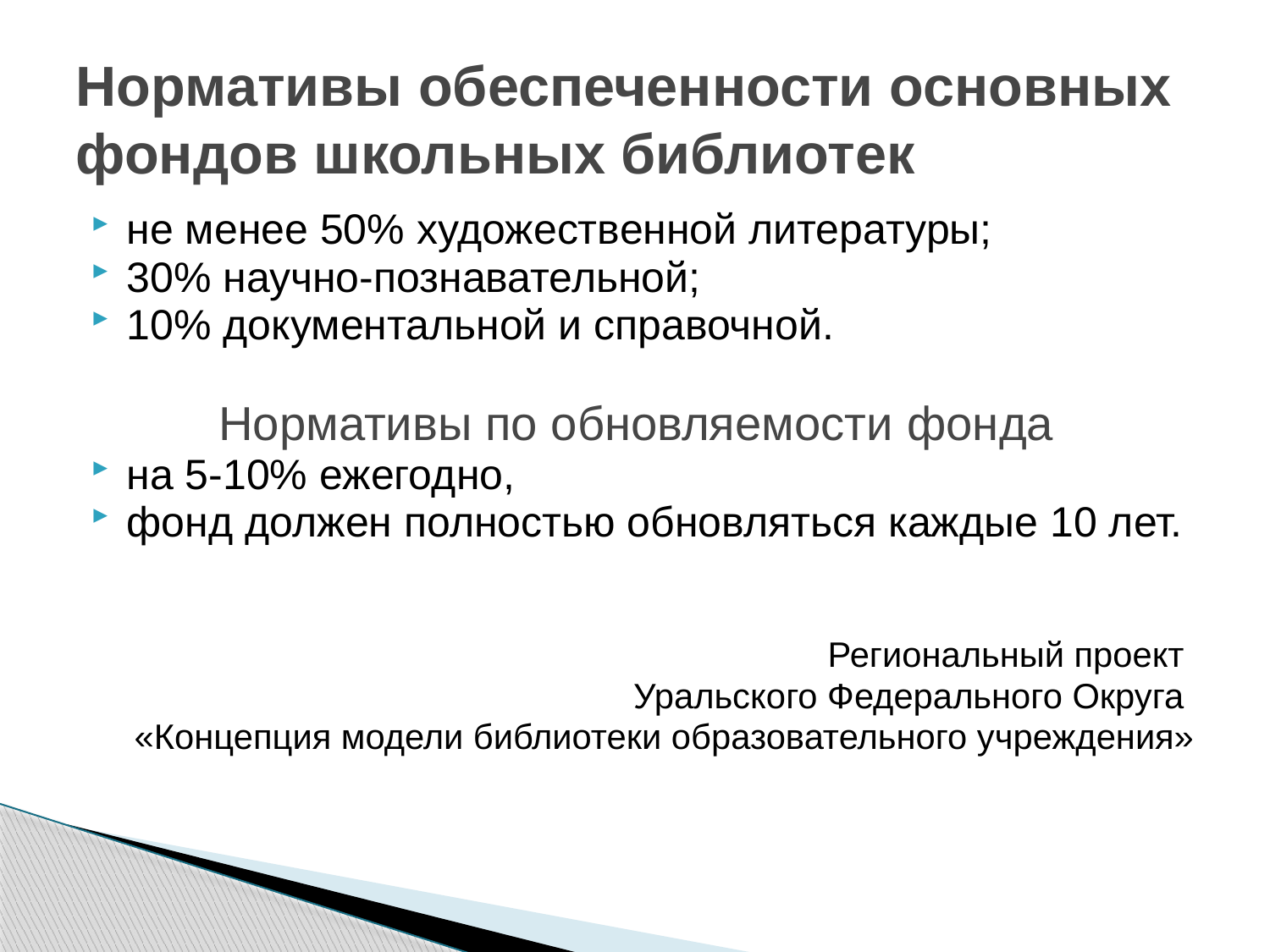

# Нормативы обеспеченности основных фондов школьных библиотек
не менее 50% художественной литературы;
30% научно-познавательной;
10% документальной и справочной.

Нормативы по обновляемости фонда
на 5-10% ежегодно,
фонд должен полностью обновляться каждые 10 лет.

Региональный проект
Уральского Федерального Округа
«Концепция модели библиотеки образовательного учреждения»